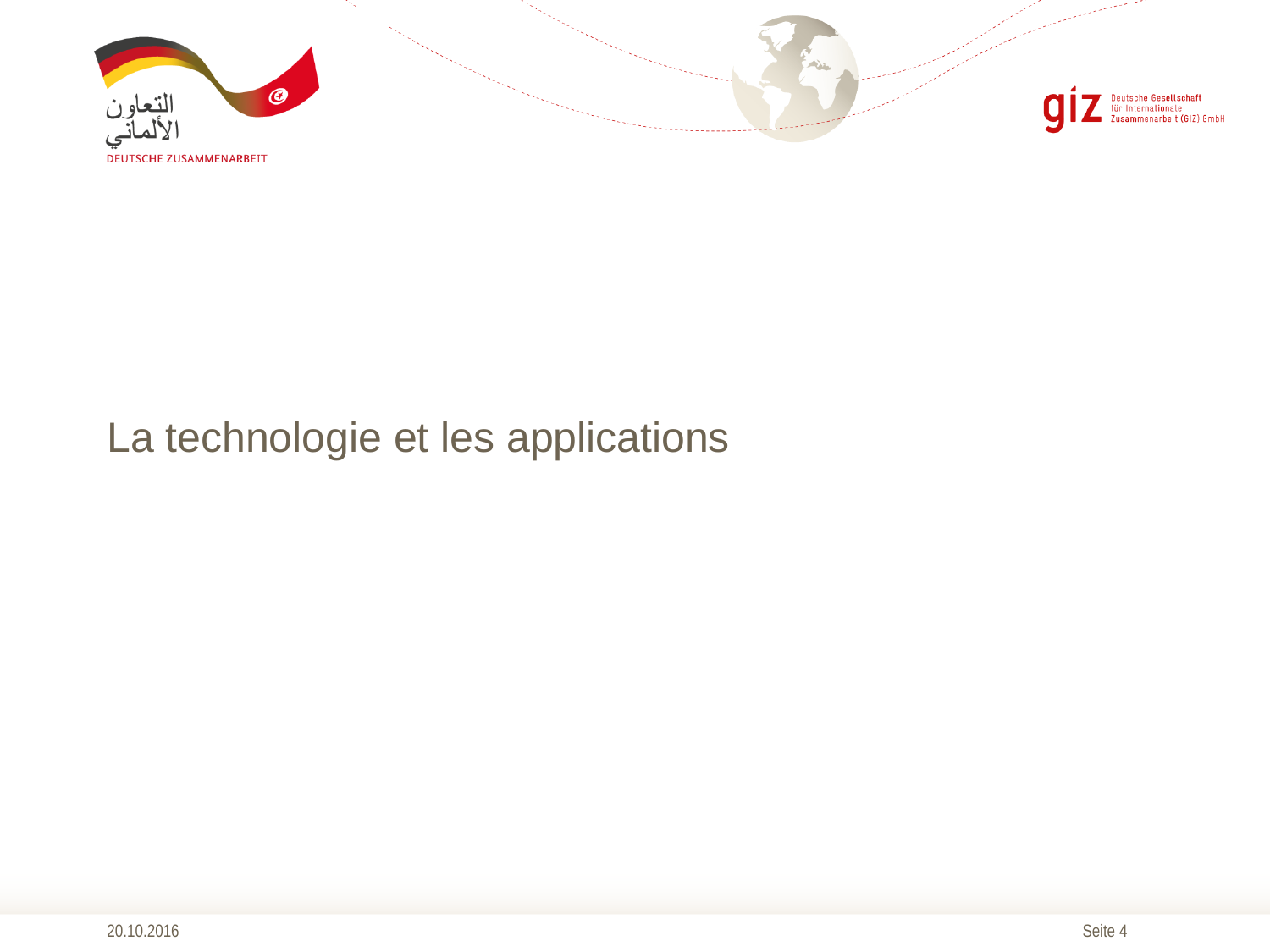

# La technologie et les applications
20.10.2016